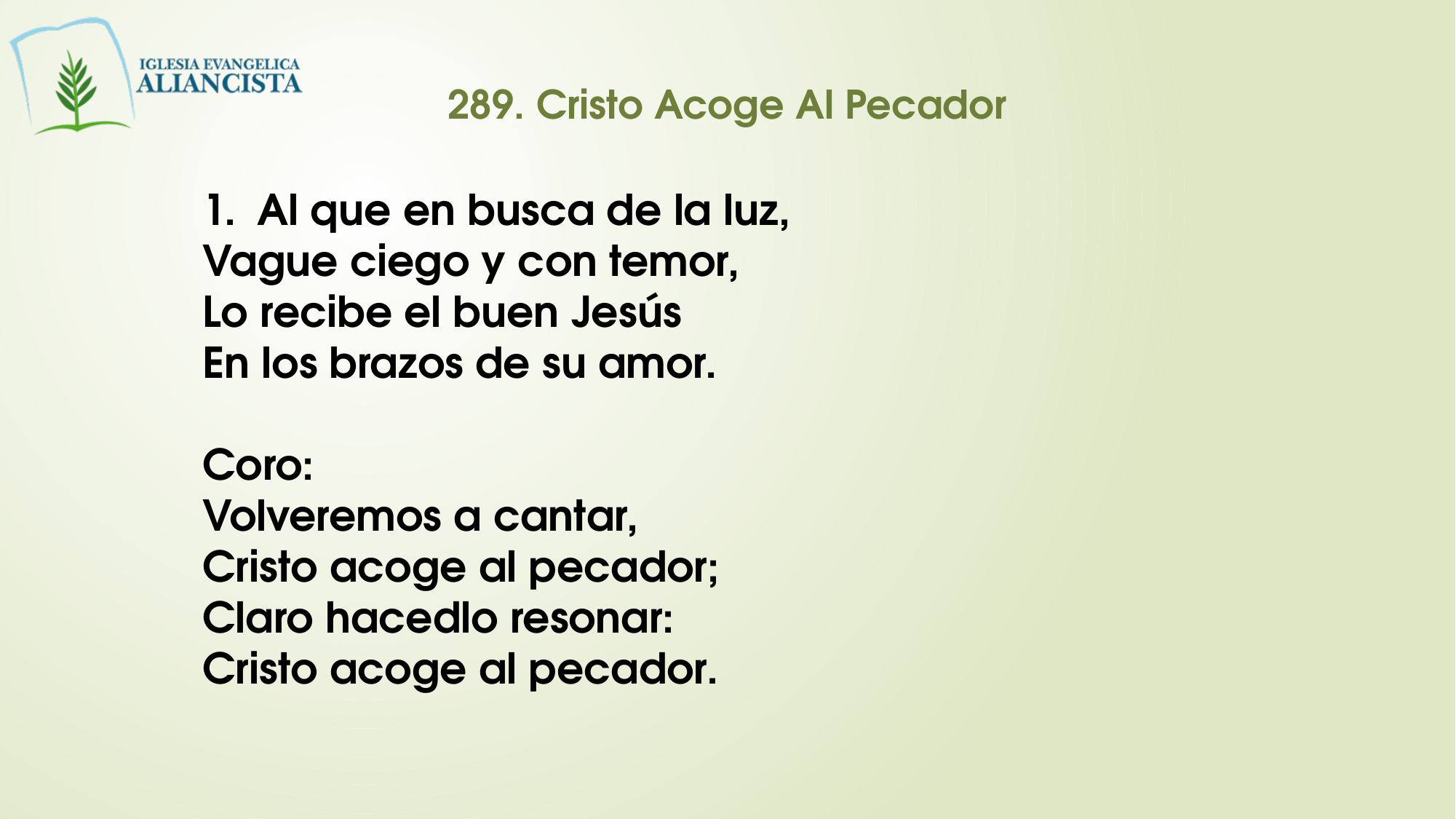

289. Cristo Acoge Al Pecador
Al que en busca de la luz,
Vague ciego y con temor,
Lo recibe el buen Jesús
En los brazos de su amor.

Coro:
Volveremos a cantar,
Cristo acoge al pecador;
Claro hacedlo resonar:
Cristo acoge al pecador.